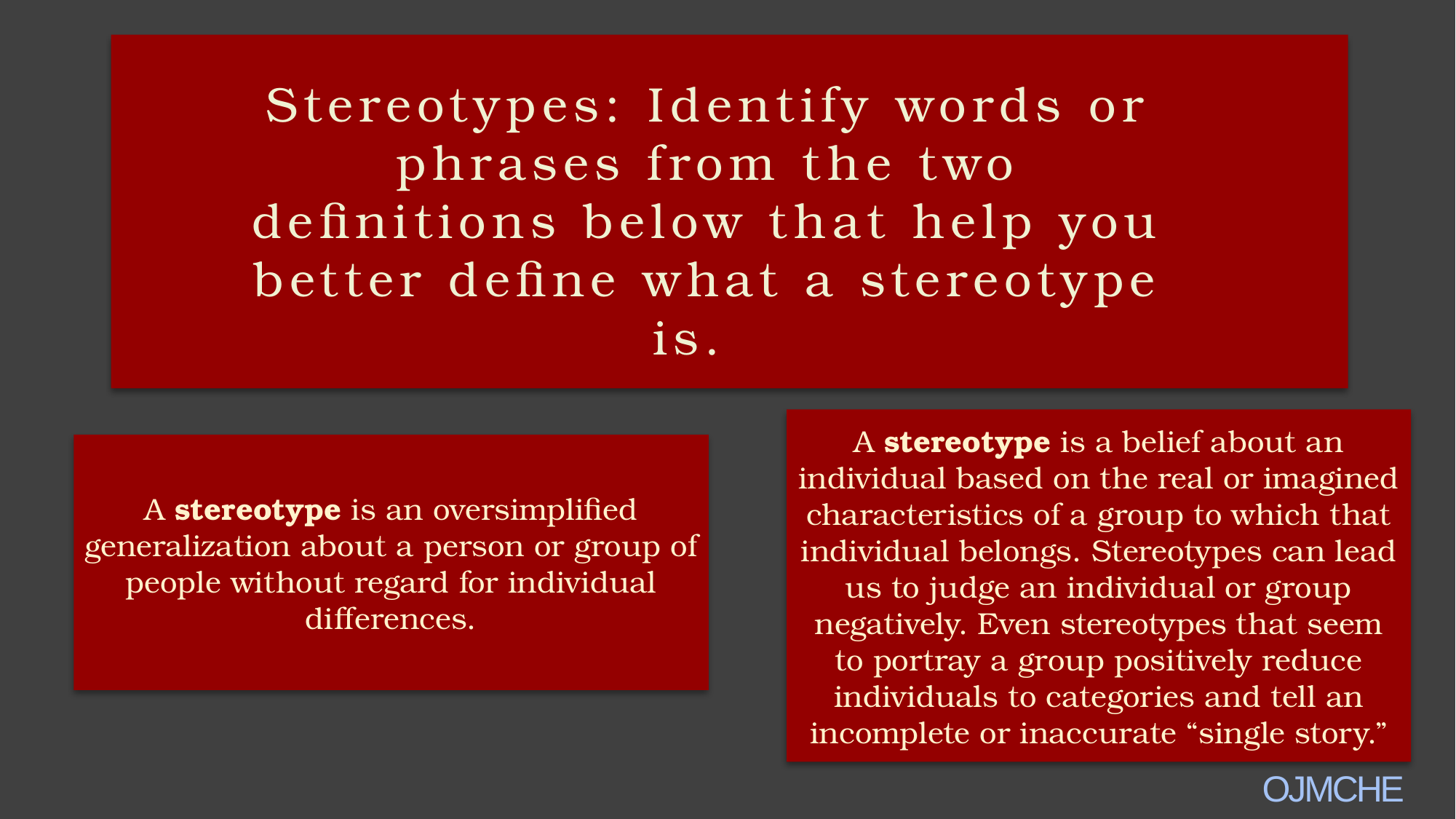

# Stereotypes: Identify words or phrases from the two definitions below that help you better define what a stereotype is.

Stereotypes: Identify words or phrases from the two definitions below that help you better define what a stereotype is.
A stereotype is a belief about an individual based on the real or imagined characteristics of a group to which that individual belongs. Stereotypes can lead us to judge an individual or group negatively. Even stereotypes that seem to portray a group positively reduce individuals to categories and tell an incomplete or inaccurate “single story.”
A stereotype is an oversimplified generalization about a person or group of people without regard for individual differences.
OJMCHE